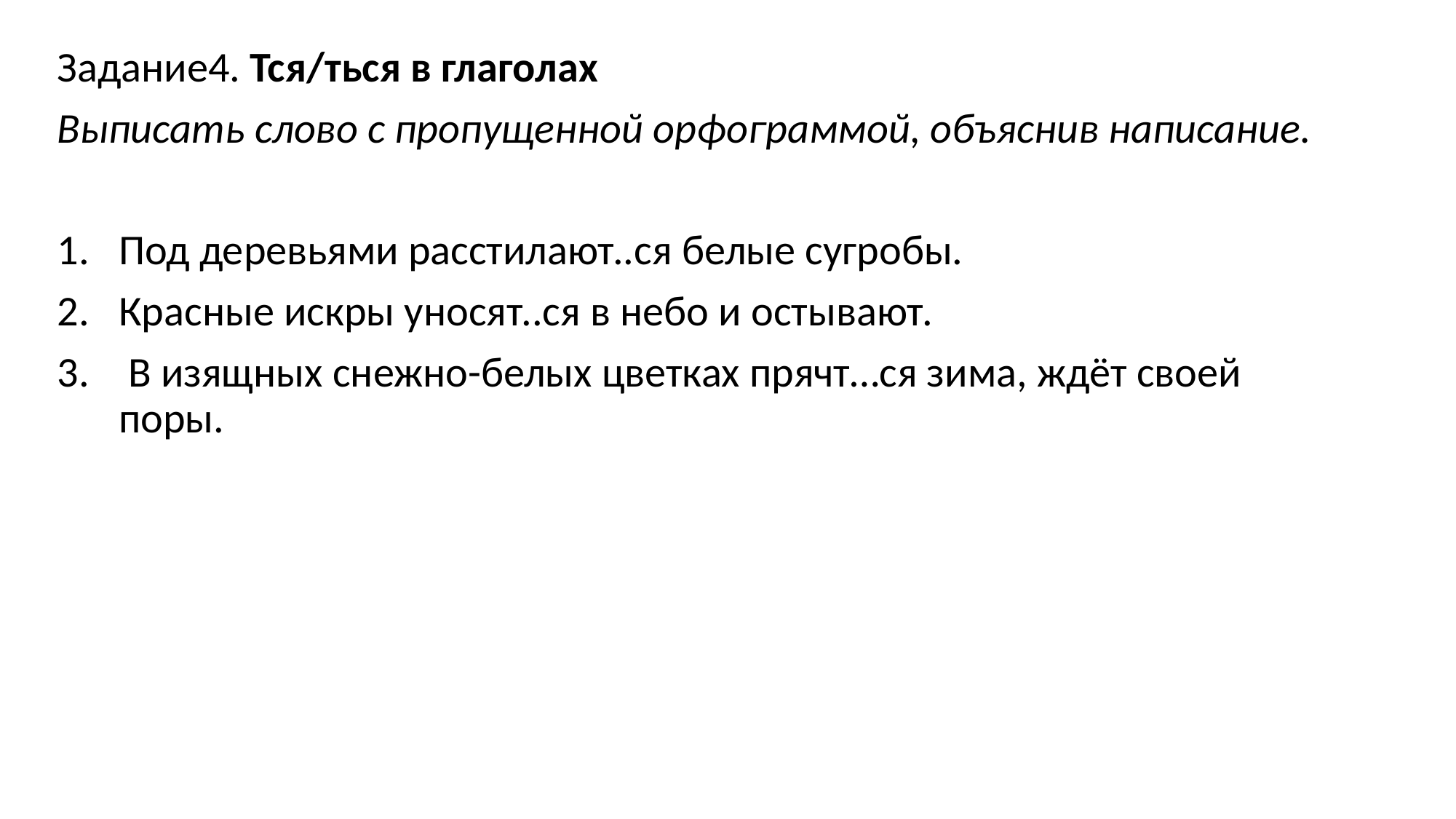

Задание4. Тся/ться в глаголах
Выписать слово с пропущенной орфограммой, объяснив написание.

Под деревьями расстилают..ся белые сугробы.
Красные искры уносят..ся в небо и остывают.
 В изящных снежно-белых цветках прячт…ся зима, ждёт своей поры.